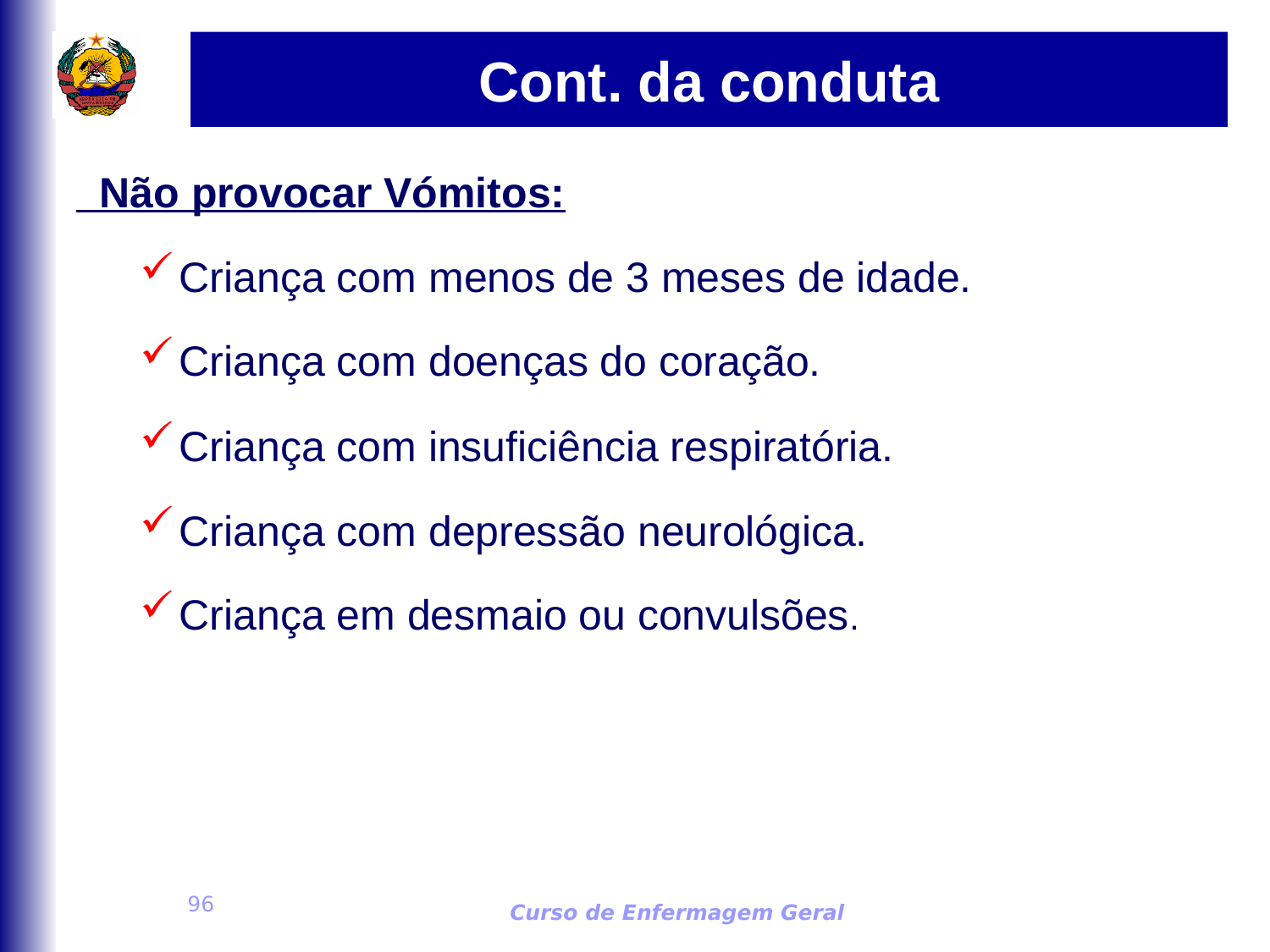

# Cont. da conduta
  Não provocar Vómitos:
Criança com menos de 3 meses de idade.
Criança com doenças do coração.
Criança com insuficiência respiratória.
Criança com depressão neurológica.
Criança em desmaio ou convulsões.

96
Curso de Enfermagem Geral